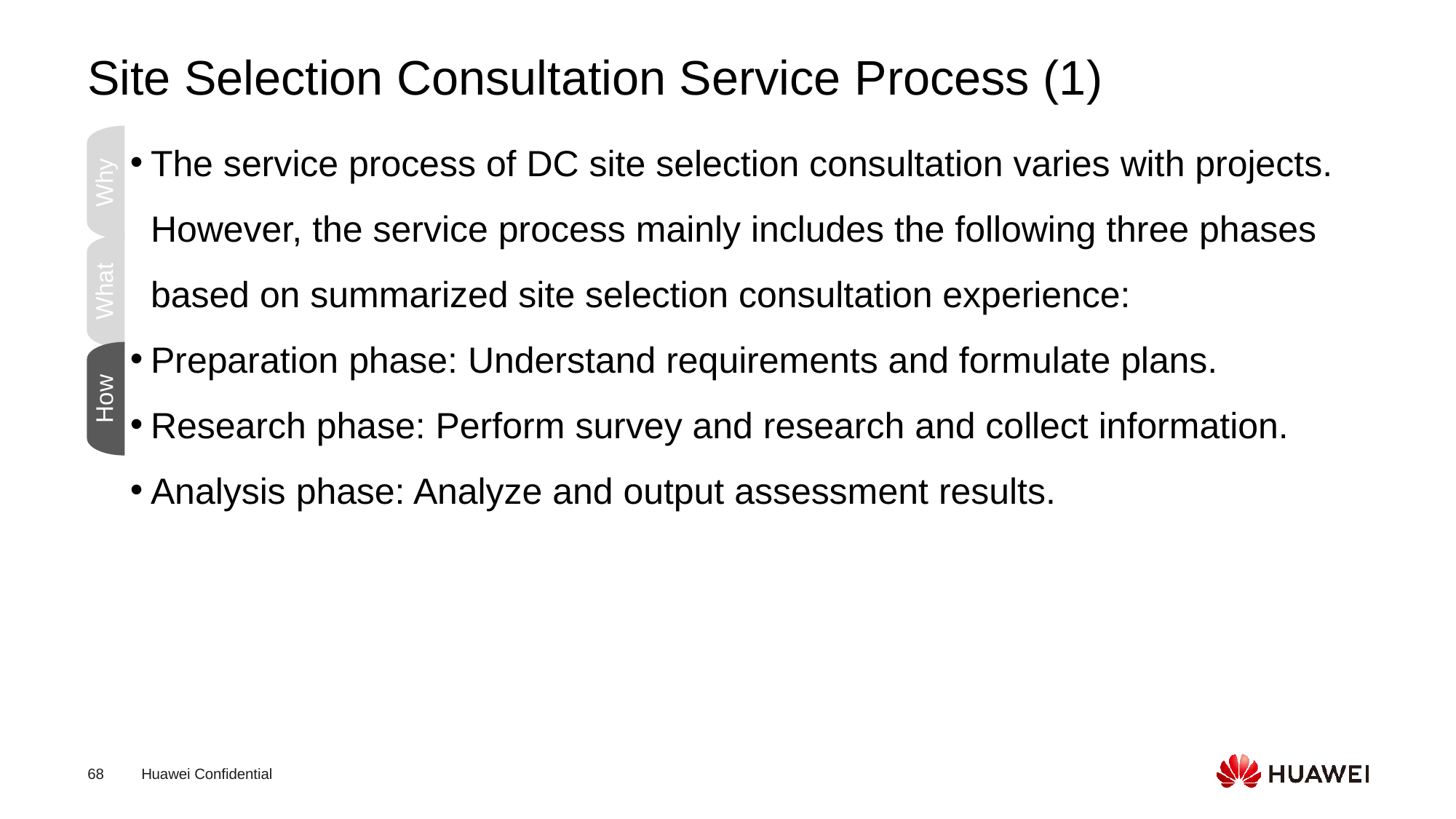

# Site Selection Consultation Service Process (1)
The service process of DC site selection consultation varies with projects. However, the service process mainly includes the following three phases based on summarized site selection consultation experience:
Preparation phase: Understand requirements and formulate plans.
Research phase: Perform survey and research and collect information.
Analysis phase: Analyze and output assessment results.
Why
What
How